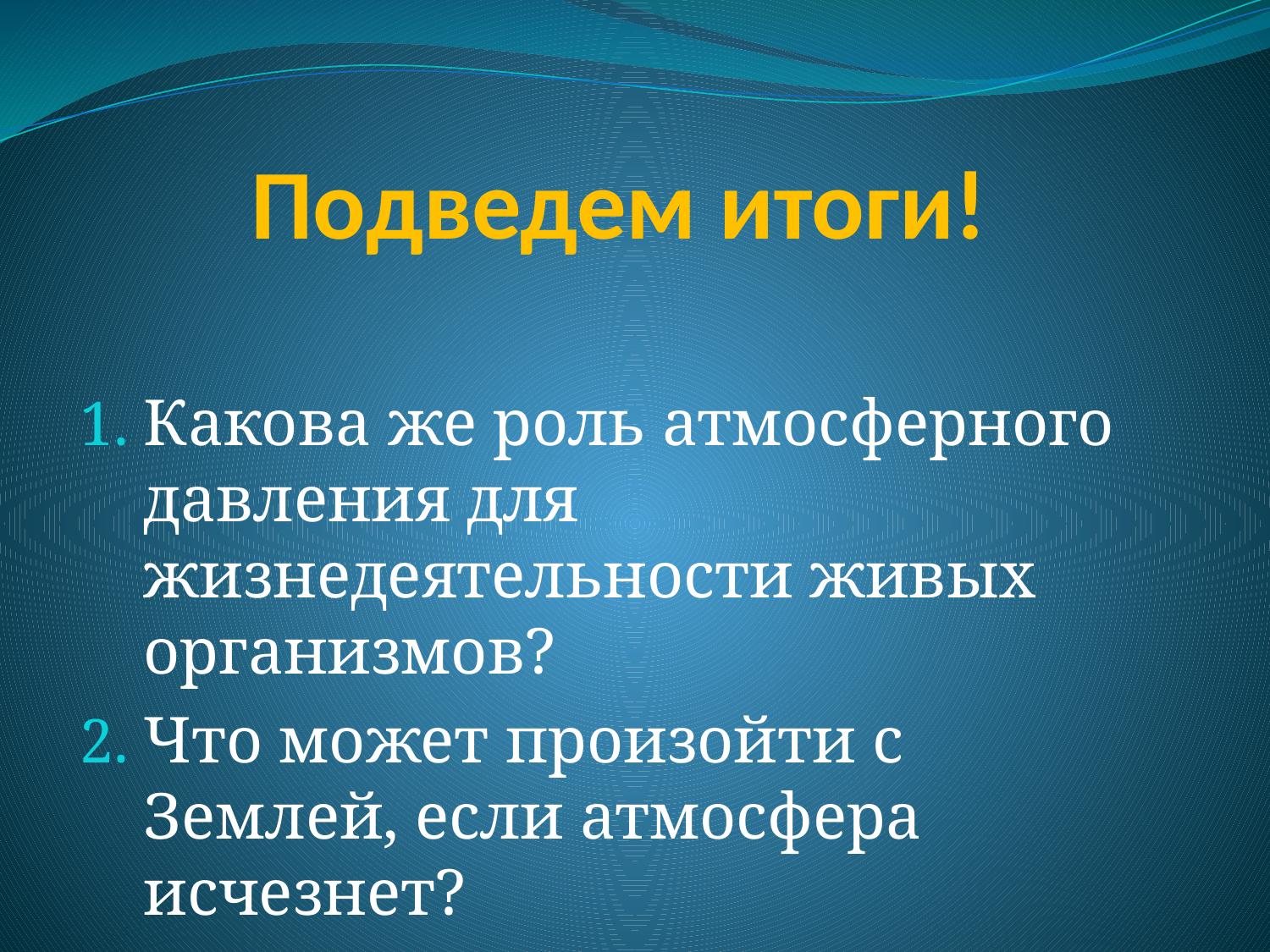

# Подведем итоги!
Какова же роль атмосферного давления для жизнедеятельности живых организмов?
Что может произойти с Землей, если атмосфера исчезнет?